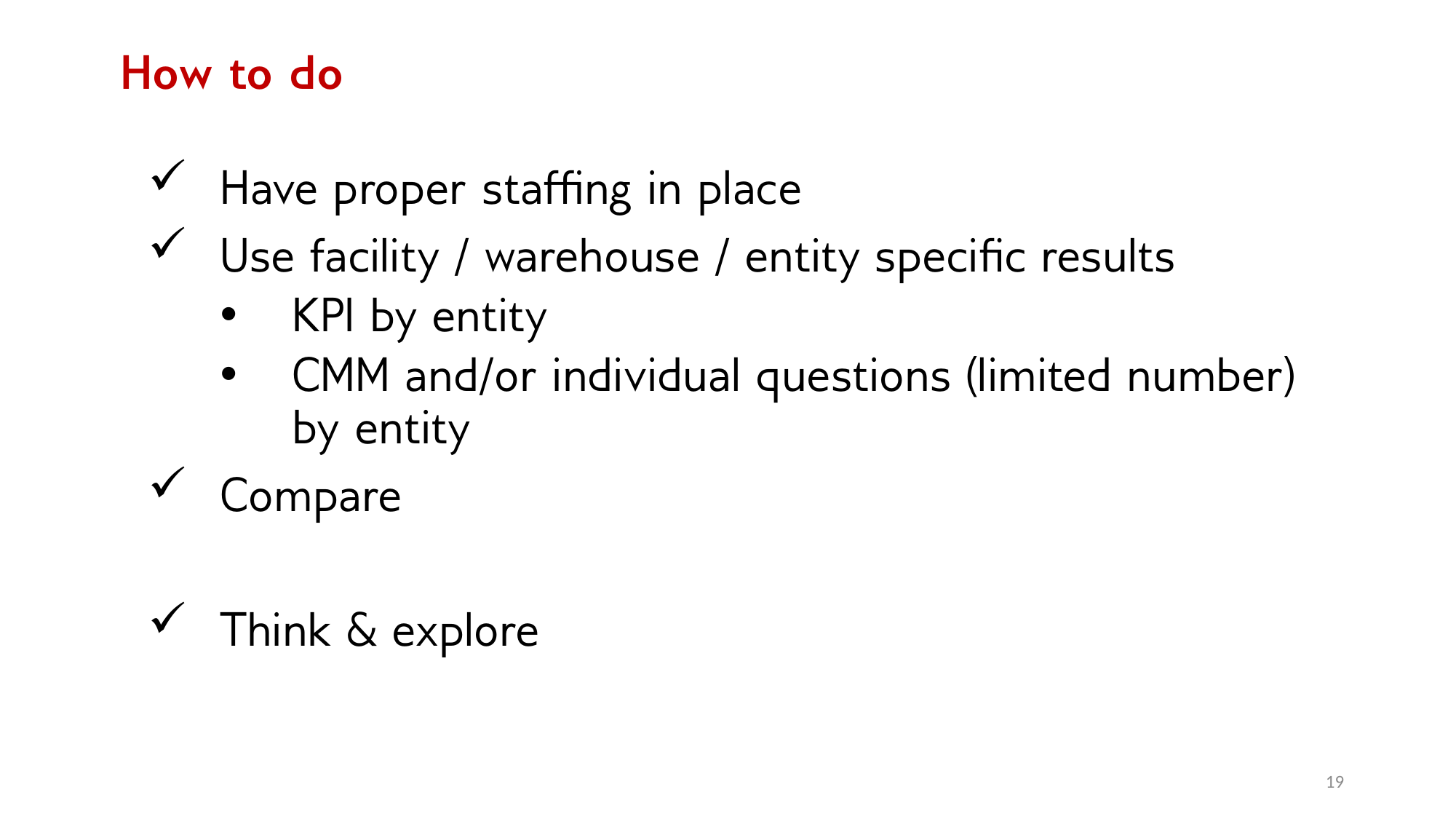

# How to do
Have proper staffing in place
Use facility / warehouse / entity specific results
KPI by entity
CMM and/or individual questions (limited number) by entity
Compare

Think & explore
19